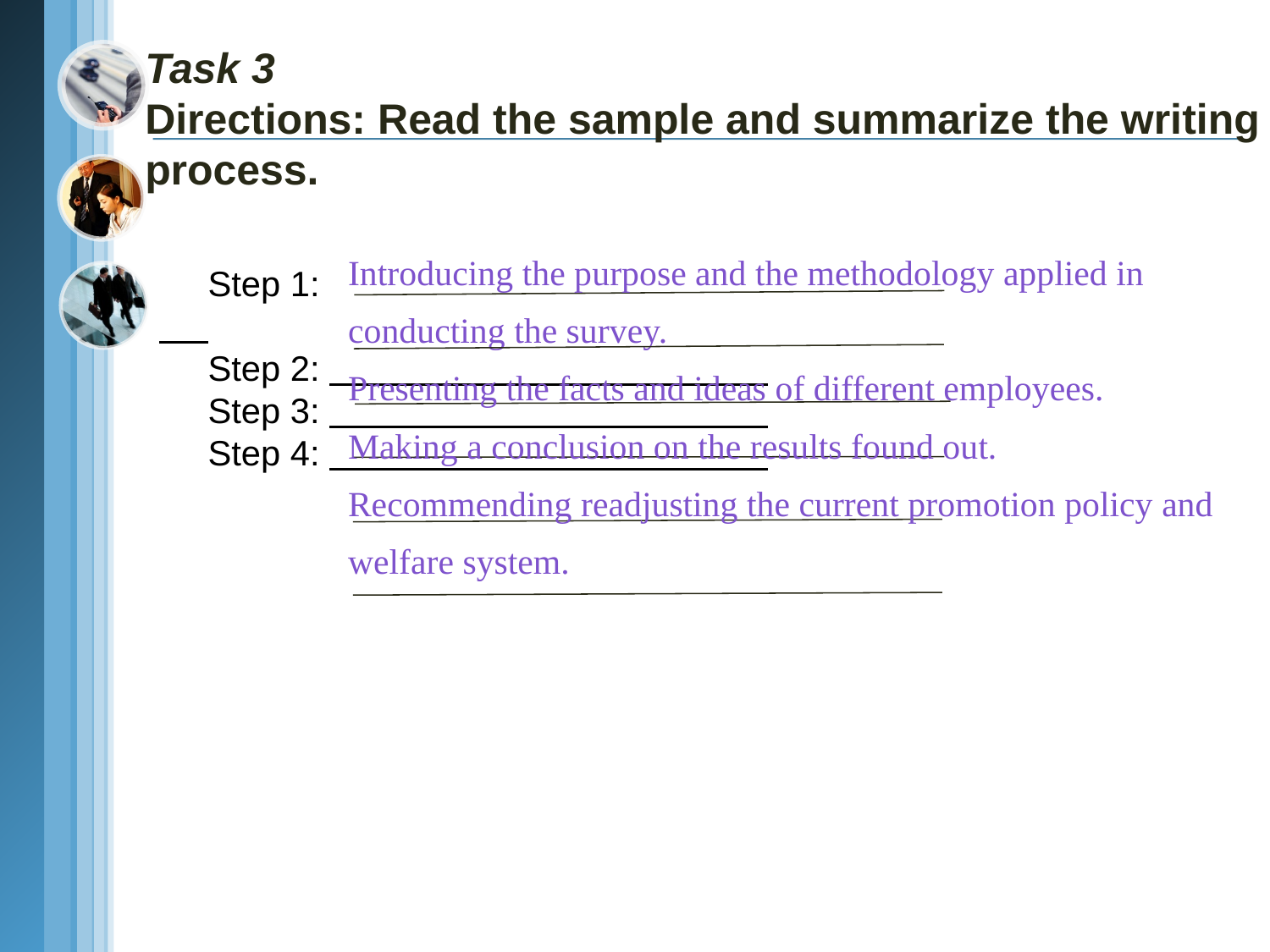

Task 3
Directions: Read the sample and summarize the writing process.

      Step 1:

      Step 2:
      Step 3:
      Step 4:
Introducing the purpose and the methodology applied in
conducting the survey.
Presenting the facts and ideas of different employees.
Making a conclusion on the results found out.
Recommending readjusting the current promotion policy and
welfare system.